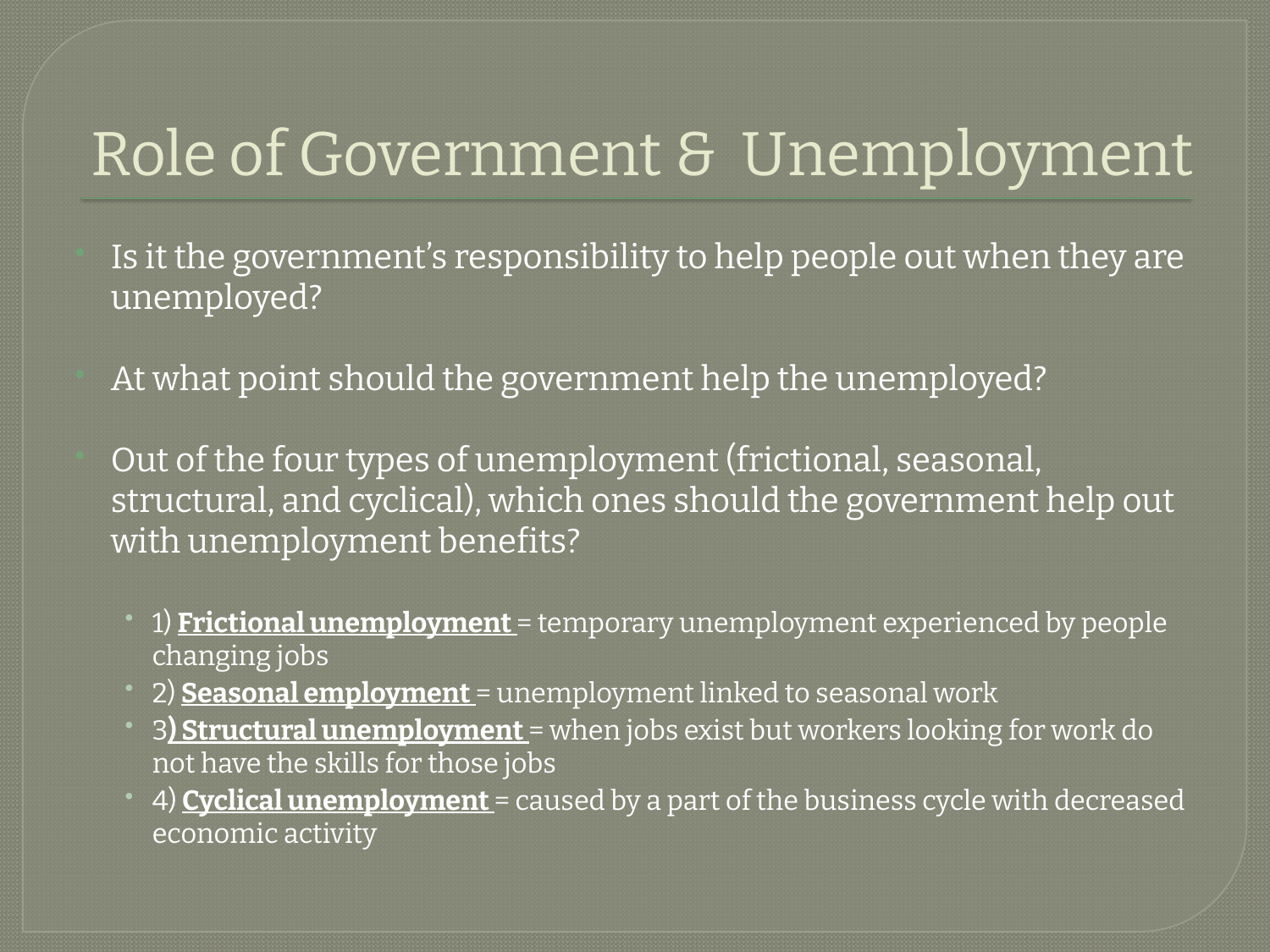

# Role of Government &  Unemployment
Is it the government’s responsibility to help people out when they are unemployed?

At what point should the government help the unemployed?

Out of the four types of unemployment (frictional, seasonal, structural, and cyclical), which ones should the government help out with unemployment benefits?

1) Frictional unemployment = temporary unemployment experienced by people changing jobs
2) Seasonal employment = unemployment linked to seasonal work
3) Structural unemployment = when jobs exist but workers looking for work do not have the skills for those jobs
4) Cyclical unemployment = caused by a part of the business cycle with decreased economic activity